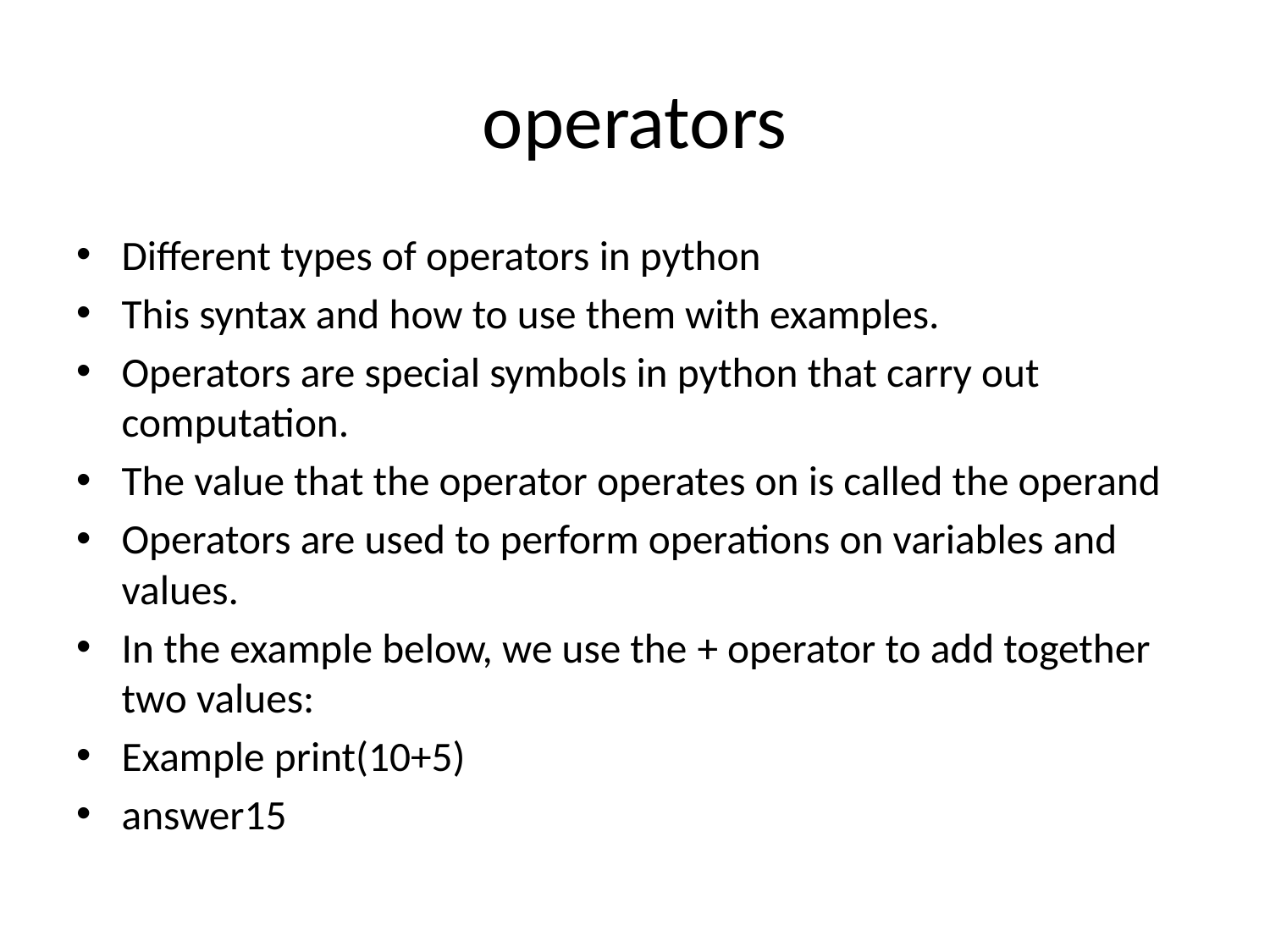

# operators
Different types of operators in python
This syntax and how to use them with examples.
Operators are special symbols in python that carry out computation.
The value that the operator operates on is called the operand
Operators are used to perform operations on variables and values.
In the example below, we use the + operator to add together two values:
Example print(10+5)
answer15